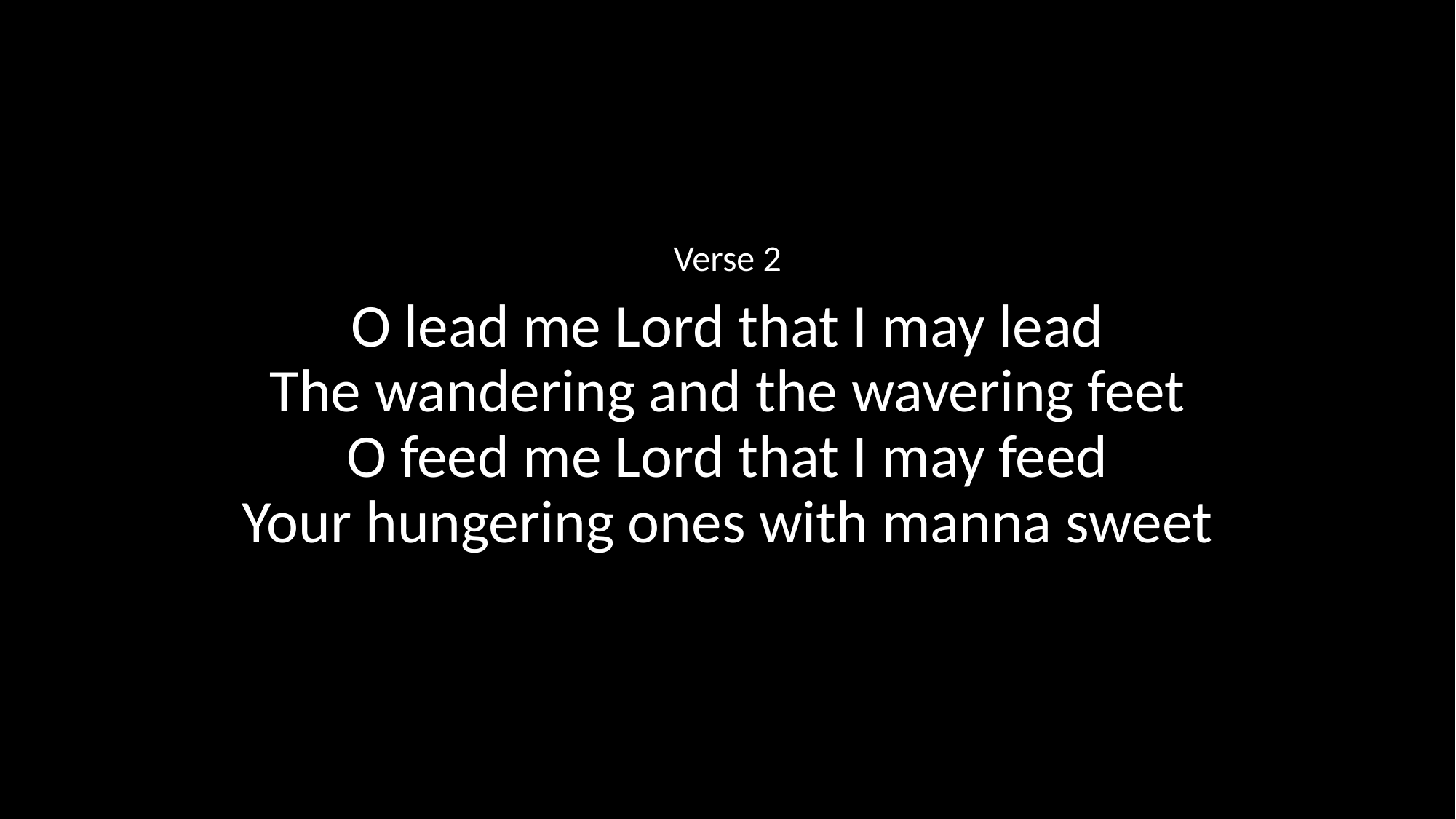

Verse 2
O lead me Lord that I may lead
The wandering and the wavering feet
O feed me Lord that I may feed
Your hungering ones with manna sweet